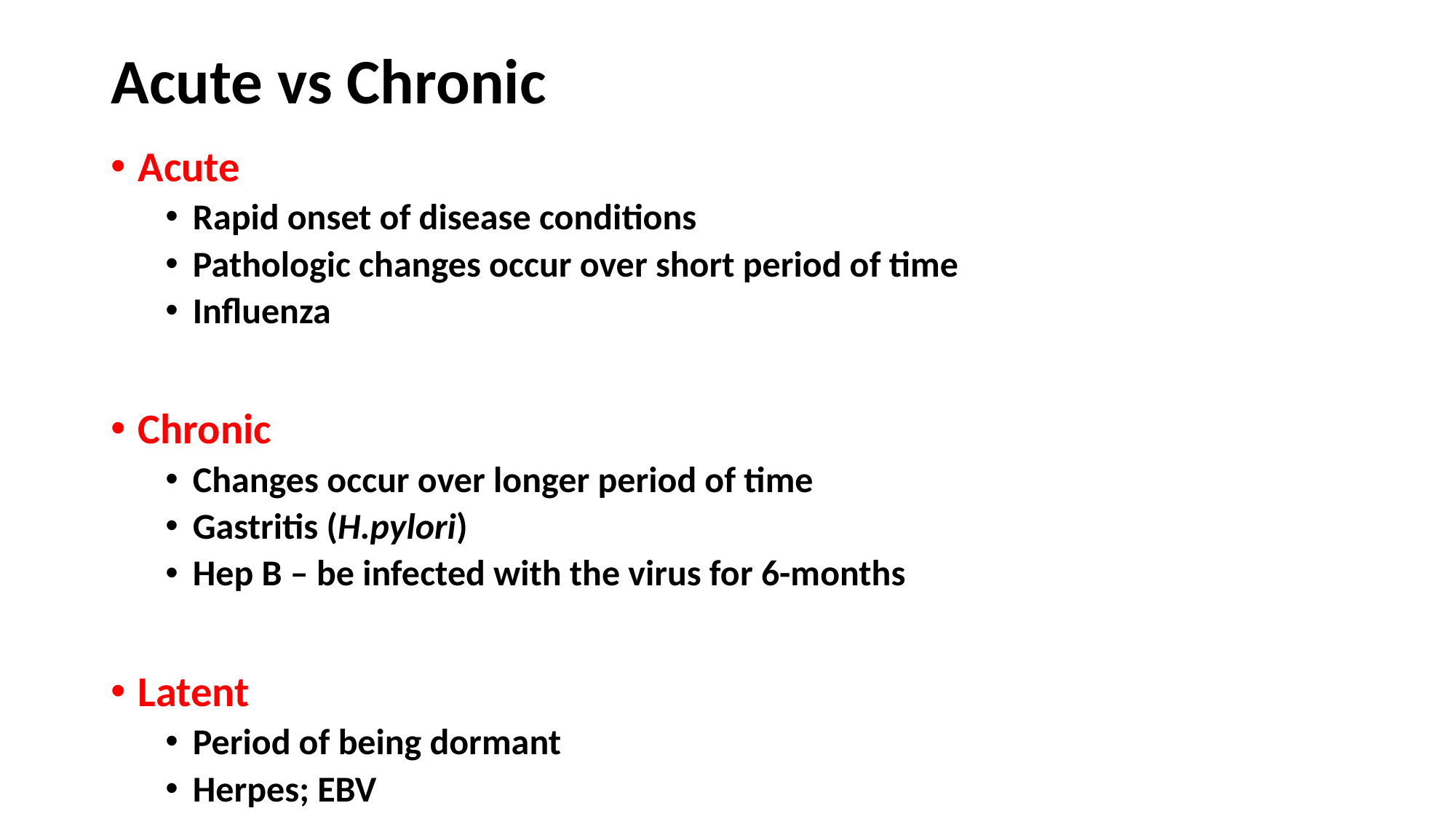

# Acute vs Chronic
Acute
Rapid onset of disease conditions
Pathologic changes occur over short period of time
Influenza

Chronic
Changes occur over longer period of time
Gastritis (H.pylori)
Hep B – be infected with the virus for 6-months

Latent
Period of being dormant
Herpes; EBV